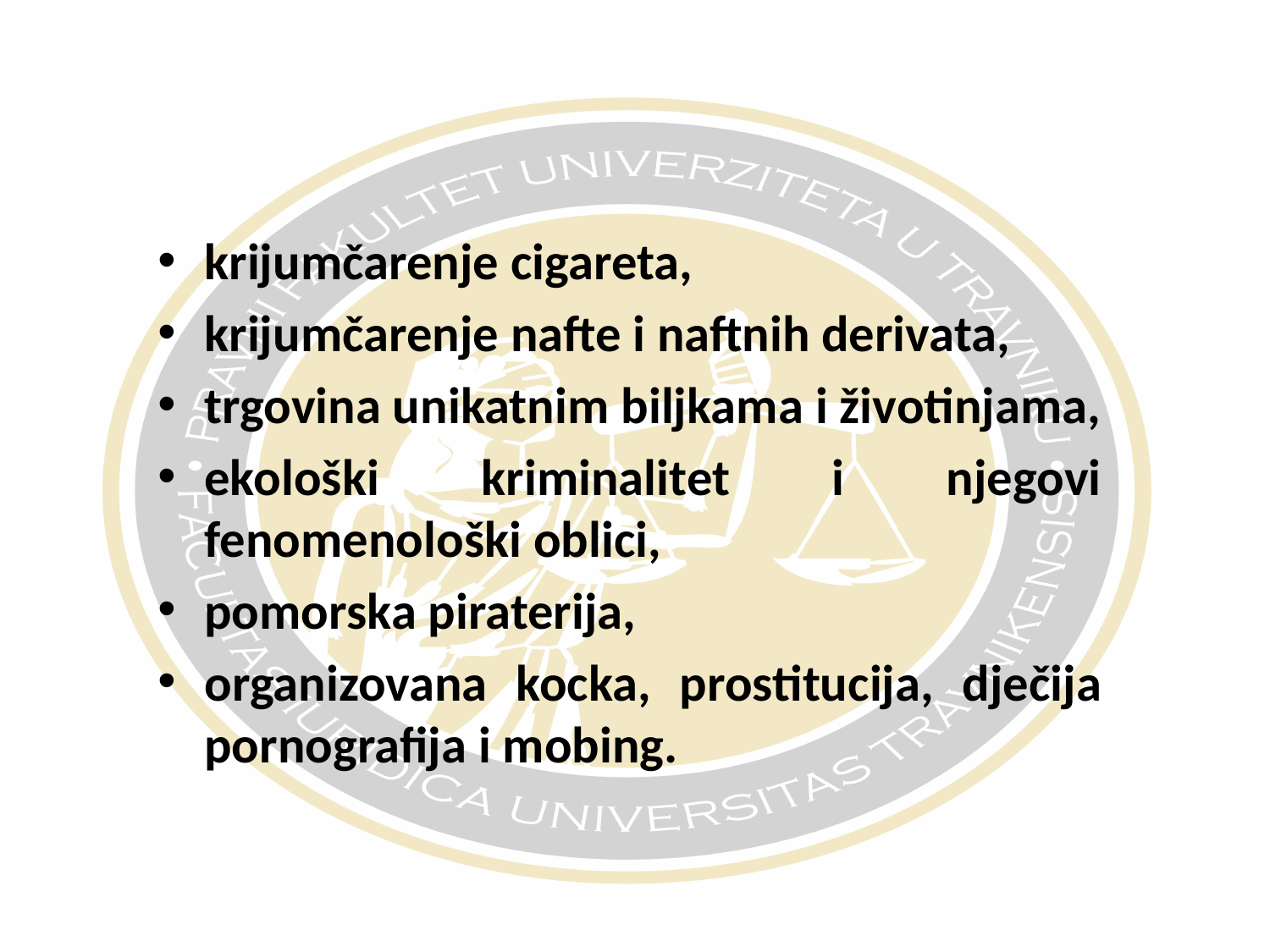

#
krijumčarenje cigareta,
krijumčarenje nafte i naftnih derivata,
trgovina unikatnim biljkama i životinjama,
ekološki kriminalitet i njegovi fenomenološki oblici,
pomorska piraterija,
organizovana kocka, prostitucija, dječija pornografija i mobing.